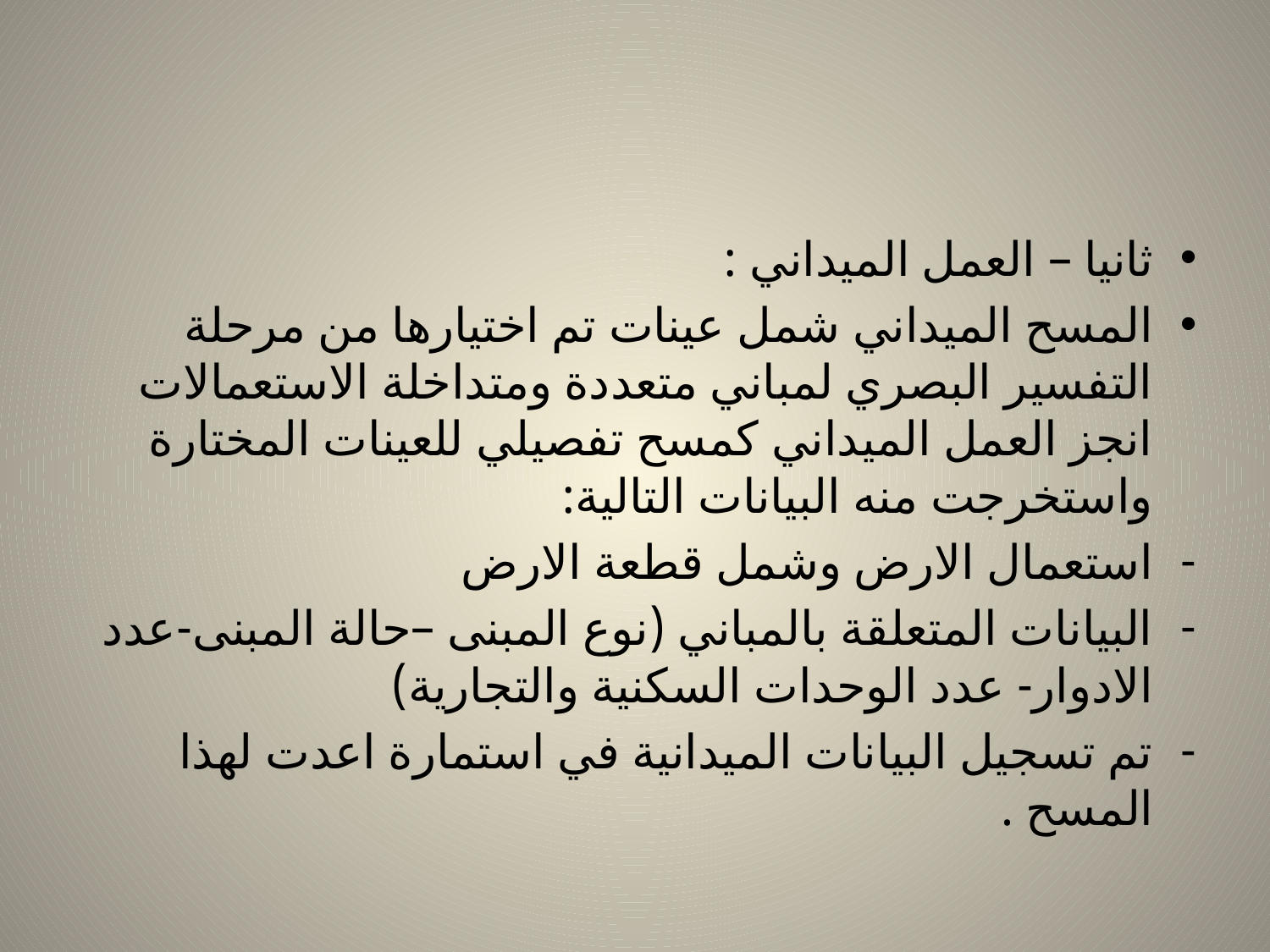

ثانيا – العمل الميداني :
المسح الميداني شمل عينات تم اختيارها من مرحلة التفسير البصري لمباني متعددة ومتداخلة الاستعمالات انجز العمل الميداني كمسح تفصيلي للعينات المختارة واستخرجت منه البيانات التالية:
استعمال الارض وشمل قطعة الارض
البيانات المتعلقة بالمباني (نوع المبنى –حالة المبنى-عدد الادوار- عدد الوحدات السكنية والتجارية)
تم تسجيل البيانات الميدانية في استمارة اعدت لهذا المسح .